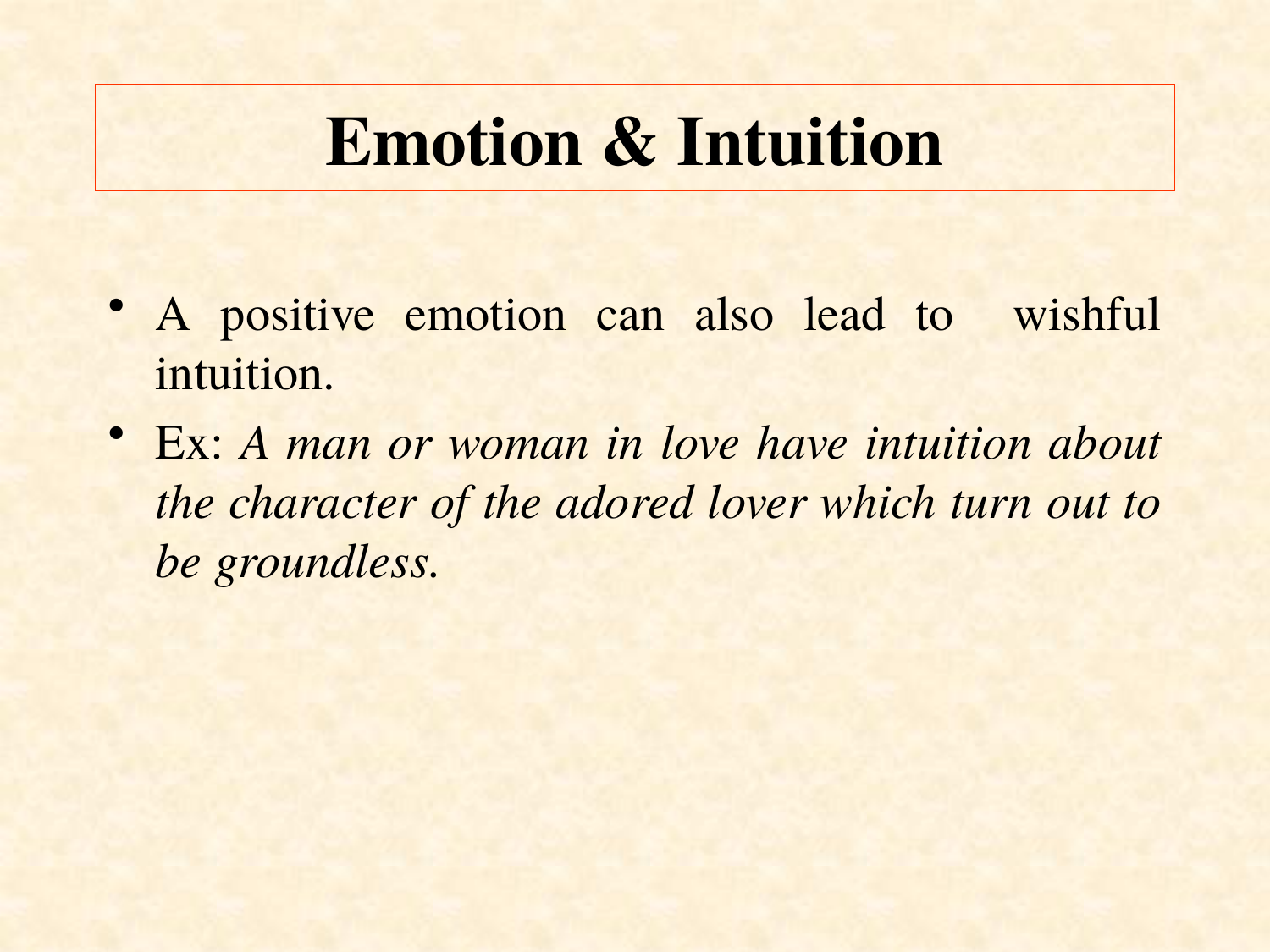

# Emotion & Intuition
A positive emotion can also lead to  wishful intuition.
Ex: A man or woman in love have intuition about the character of the adored lover which turn out to be groundless.